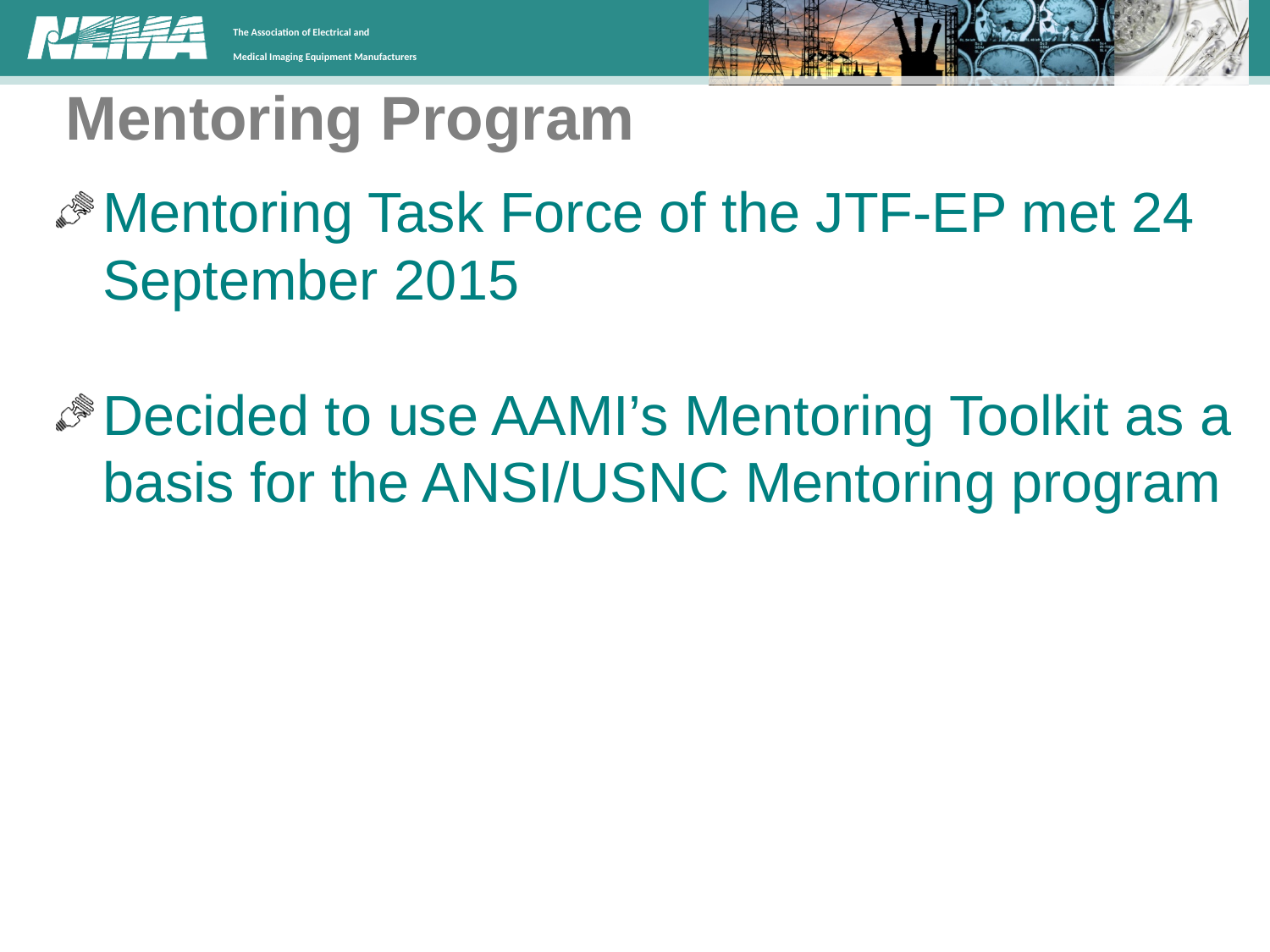

# Mentoring Program
Mentoring Task Force of the JTF-EP met 24 September 2015

Decided to use AAMI’s Mentoring Toolkit as a basis for the ANSI/USNC Mentoring program